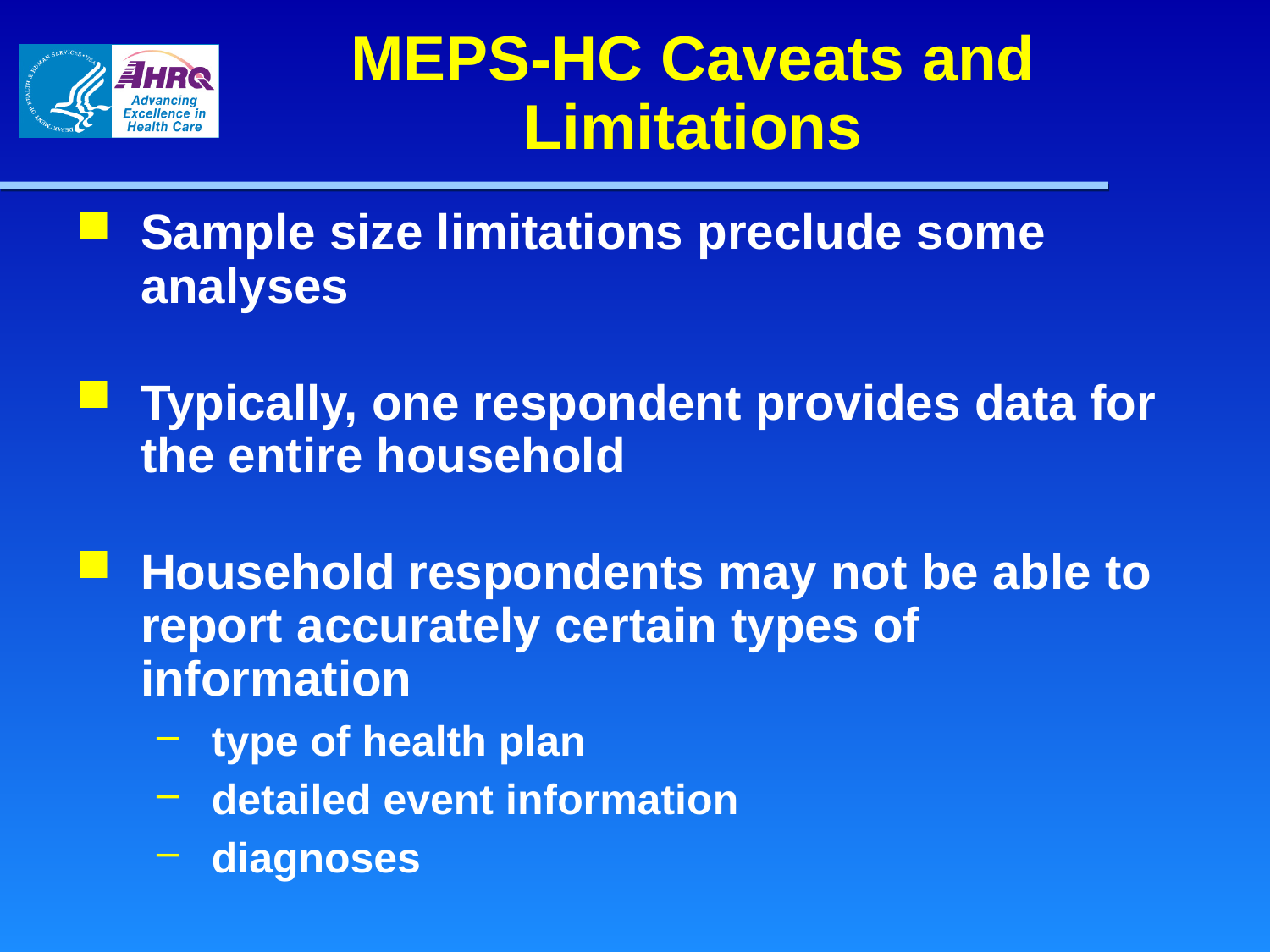

# MEPS-HC Caveats and Limitations
Sample size limitations preclude some analyses

Typically, one respondent provides data for the entire household

Household respondents may not be able to report accurately certain types of information
type of health plan
detailed event information
diagnoses